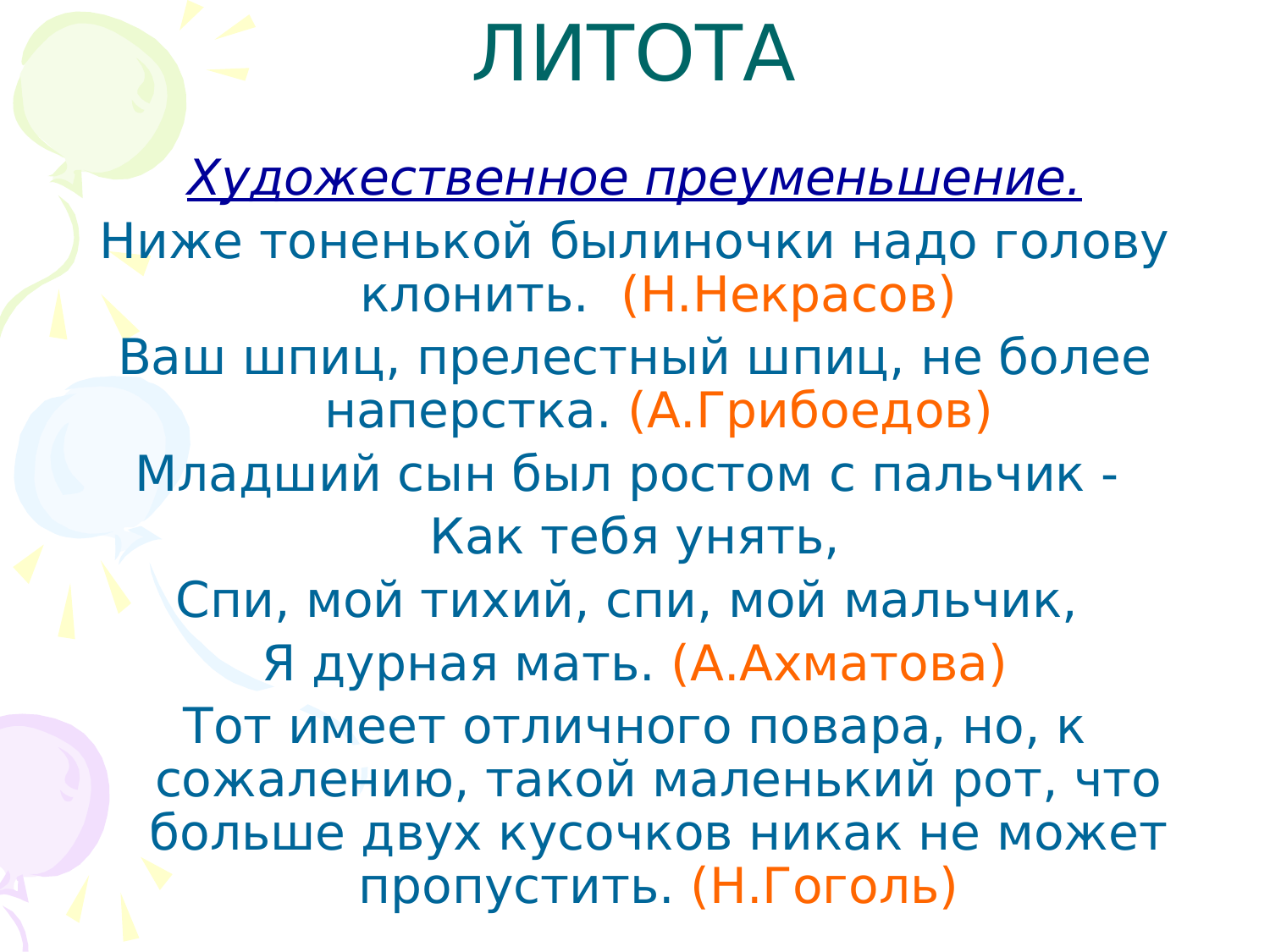

# ЛИТОТА
Художественное преуменьшение.
Ниже тоненькой былиночки надо голову клонить.  (Н.Некрасов)
Ваш шпиц, прелестный шпиц, не более наперстка. (А.Грибоедов)
Младший сын был ростом с пальчик -
Как тебя унять,
Спи, мой тихий, спи, мой мальчик,
Я дурная мать. (А.Ахматова)
Тот имеет отличного повара, но, к сожалению, такой маленький рот, что больше двух кусочков никак не может пропустить. (Н.Гоголь)